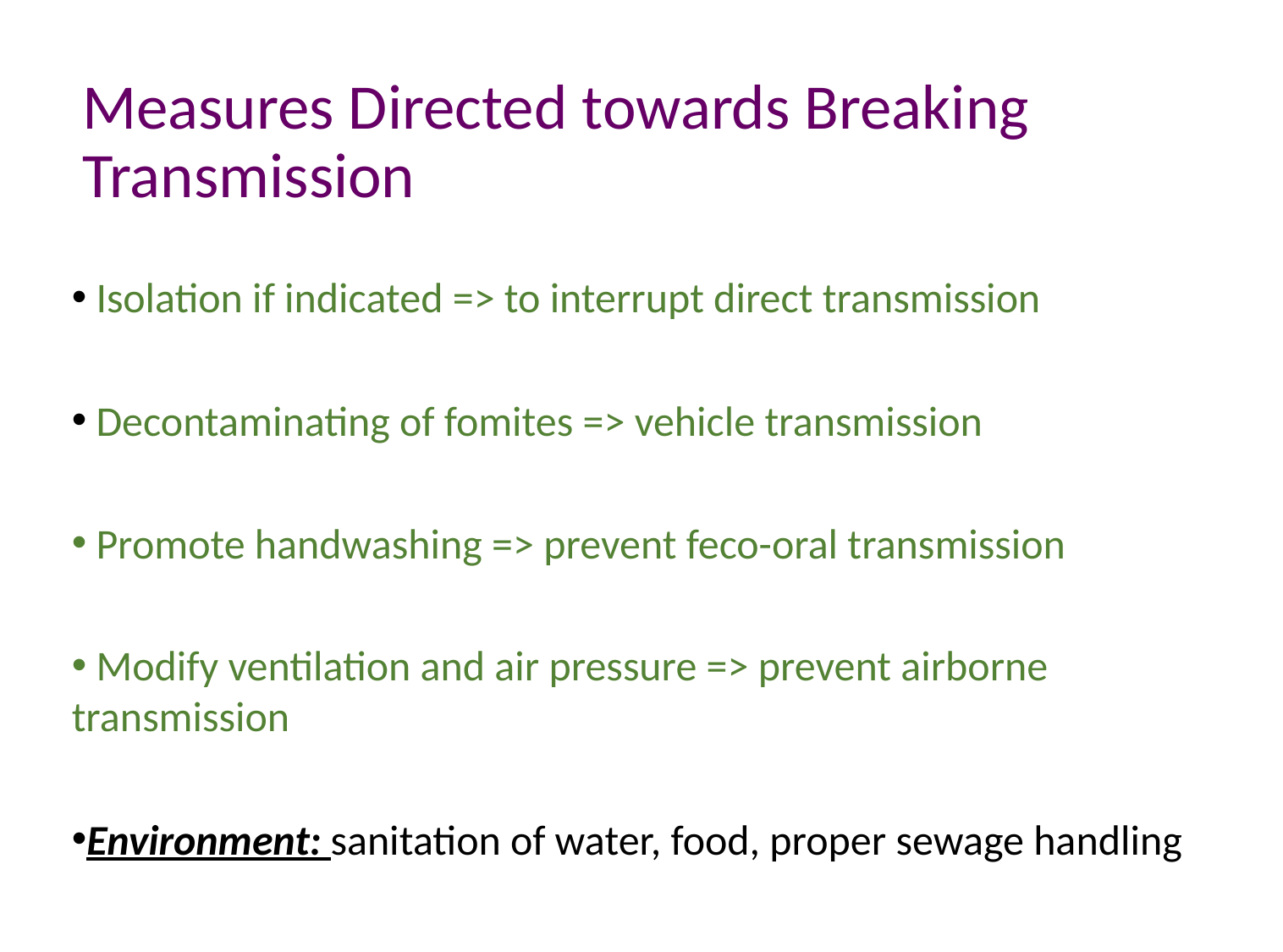

# Measures Directed towards Breaking Transmission
 Isolation if indicated => to interrupt direct transmission

 Decontaminating of fomites => vehicle transmission

 Promote handwashing => prevent feco-oral transmission

 Modify ventilation and air pressure => prevent airborne transmission

Environment: sanitation of water, food, proper sewage handling